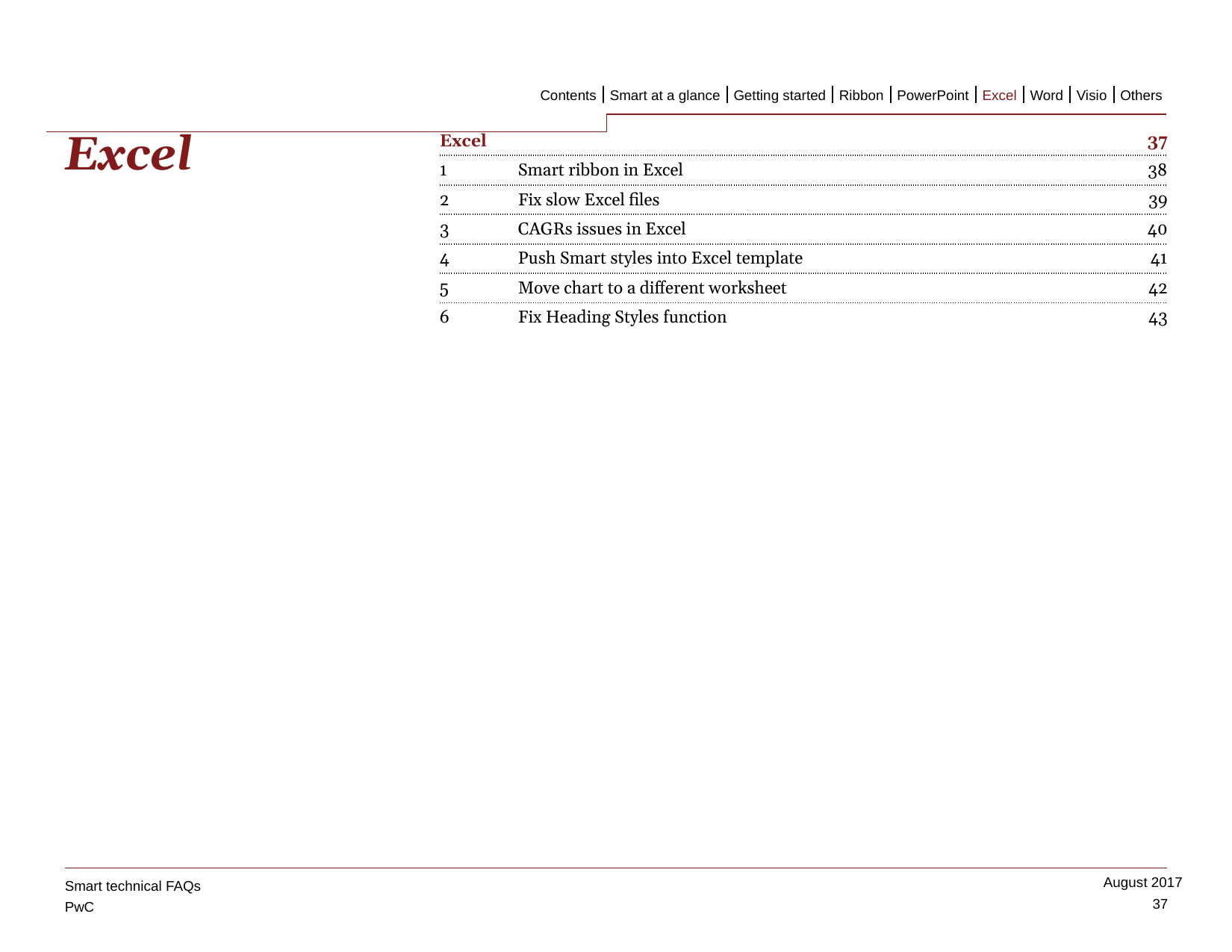

-1 Excel
Contents
Smart at a glance
Getting started
Ribbon
PowerPoint
Excel
Word
Visio
Others
# Excel
| Excel | 37 |
| --- | --- |
| 1 Smart ribbon in Excel | 38 |
| 2 Fix slow Excel files | 39 |
| 3 CAGRs issues in Excel | 40 |
| 4 Push Smart styles into Excel template | 41 |
| 5 Move chart to a different worksheet | 42 |
| 6 Fix Heading Styles function | 43 |

Smart technical FAQs
37